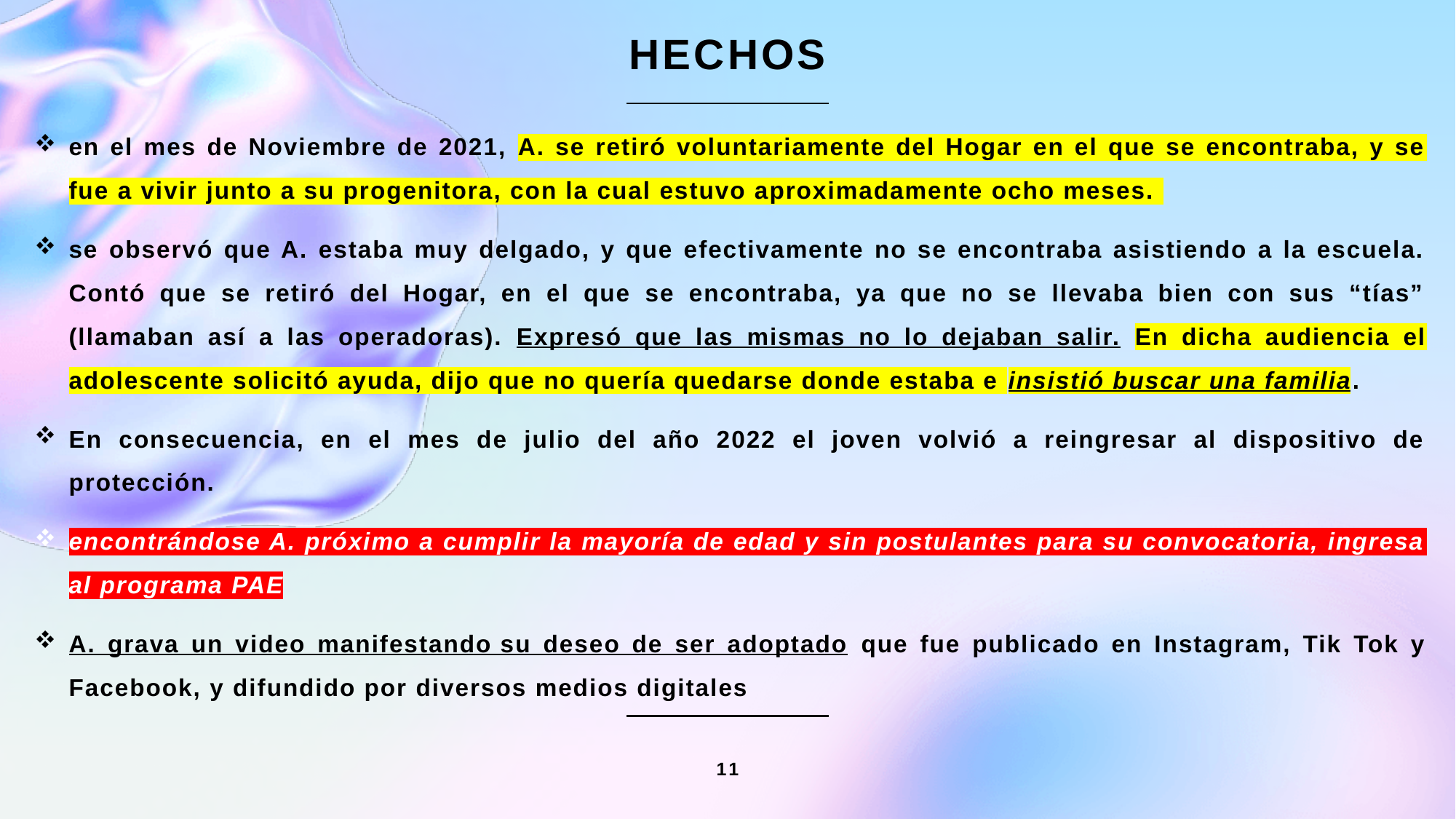

HECHOS
en el mes de Noviembre de 2021, A. se retiró voluntariamente del Hogar en el que se encontraba, y se fue a vivir junto a su progenitora, con la cual estuvo aproximadamente ocho meses.
se observó que A. estaba muy delgado, y que efectivamente no se encontraba asistiendo a la escuela. Contó que se retiró del Hogar, en el que se encontraba, ya que no se llevaba bien con sus “tías” (llamaban así a las operadoras). Expresó que las mismas no lo dejaban salir. En dicha audiencia el adolescente solicitó ayuda, dijo que no quería quedarse donde estaba e insistió buscar una familia.
En consecuencia, en el mes de julio del año 2022 el joven volvió a reingresar al dispositivo de protección.
encontrándose A. próximo a cumplir la mayoría de edad y sin postulantes para su convocatoria, ingresa al programa PAE
A. grava un video manifestando su deseo de ser adoptado que fue publicado en Instagram, Tik Tok y Facebook, y difundido por diversos medios digitales
11